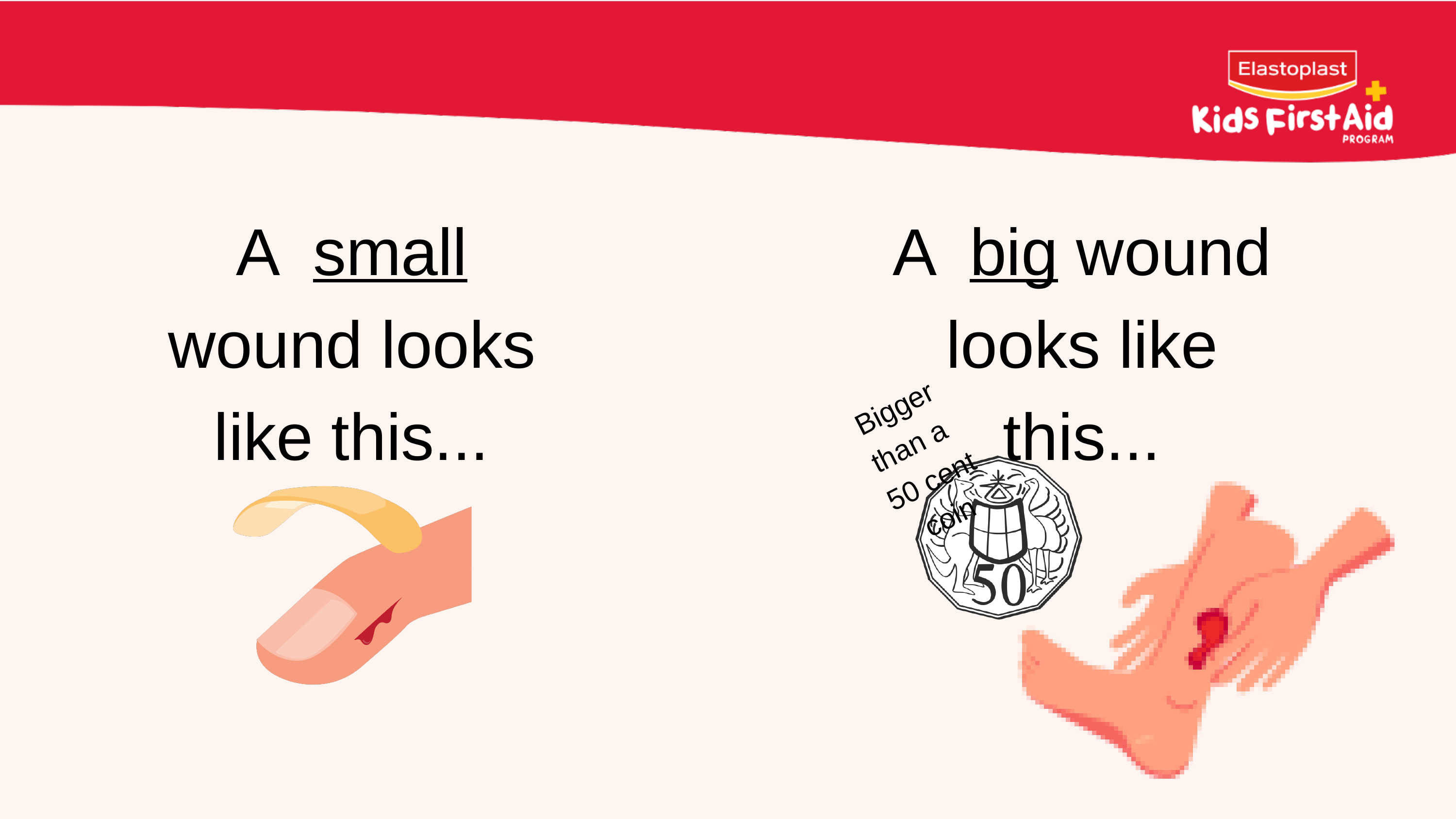

A  small wound looks like this...
A  big wound looks like this...
Bigger than a
50 cent coin

41